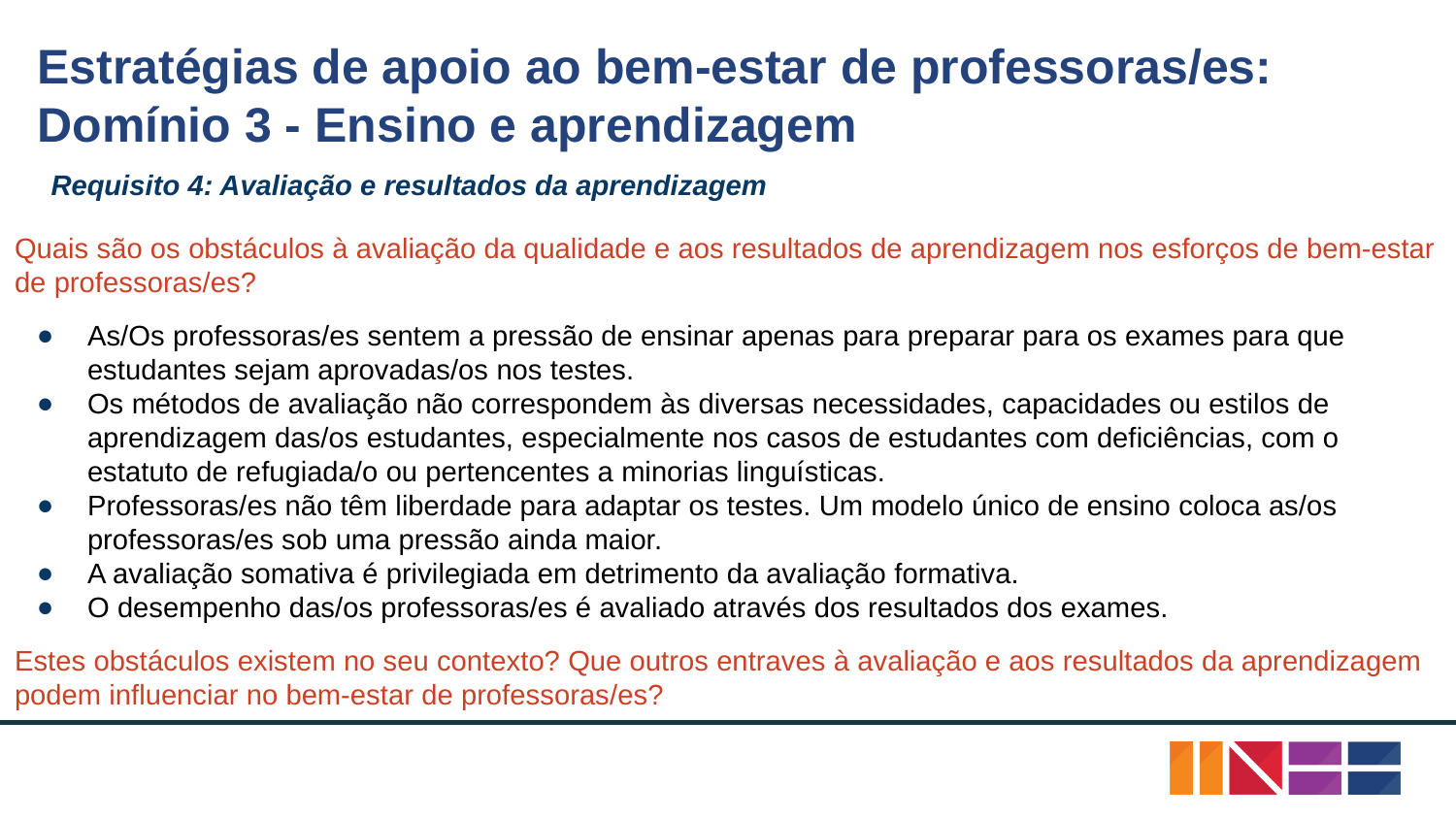

# Estratégias de apoio ao bem-estar de professoras/es:
Domínio 3 - Ensino e aprendizagem
Requisito 4: Avaliação e resultados da aprendizagem
Quais são os obstáculos à avaliação da qualidade e aos resultados de aprendizagem nos esforços de bem-estar de professoras/es?

As/Os professoras/es sentem a pressão de ensinar apenas para preparar para os exames para que estudantes sejam aprovadas/os nos testes.
Os métodos de avaliação não correspondem às diversas necessidades, capacidades ou estilos de aprendizagem das/os estudantes, especialmente nos casos de estudantes com deficiências, com o estatuto de refugiada/o ou pertencentes a minorias linguísticas.
Professoras/es não têm liberdade para adaptar os testes. Um modelo único de ensino coloca as/os professoras/es sob uma pressão ainda maior.
A avaliação somativa é privilegiada em detrimento da avaliação formativa.
O desempenho das/os professoras/es é avaliado através dos resultados dos exames.

Estes obstáculos existem no seu contexto? Que outros entraves à avaliação e aos resultados da aprendizagem podem influenciar no bem-estar de professoras/es?
Crédito: Oxfam